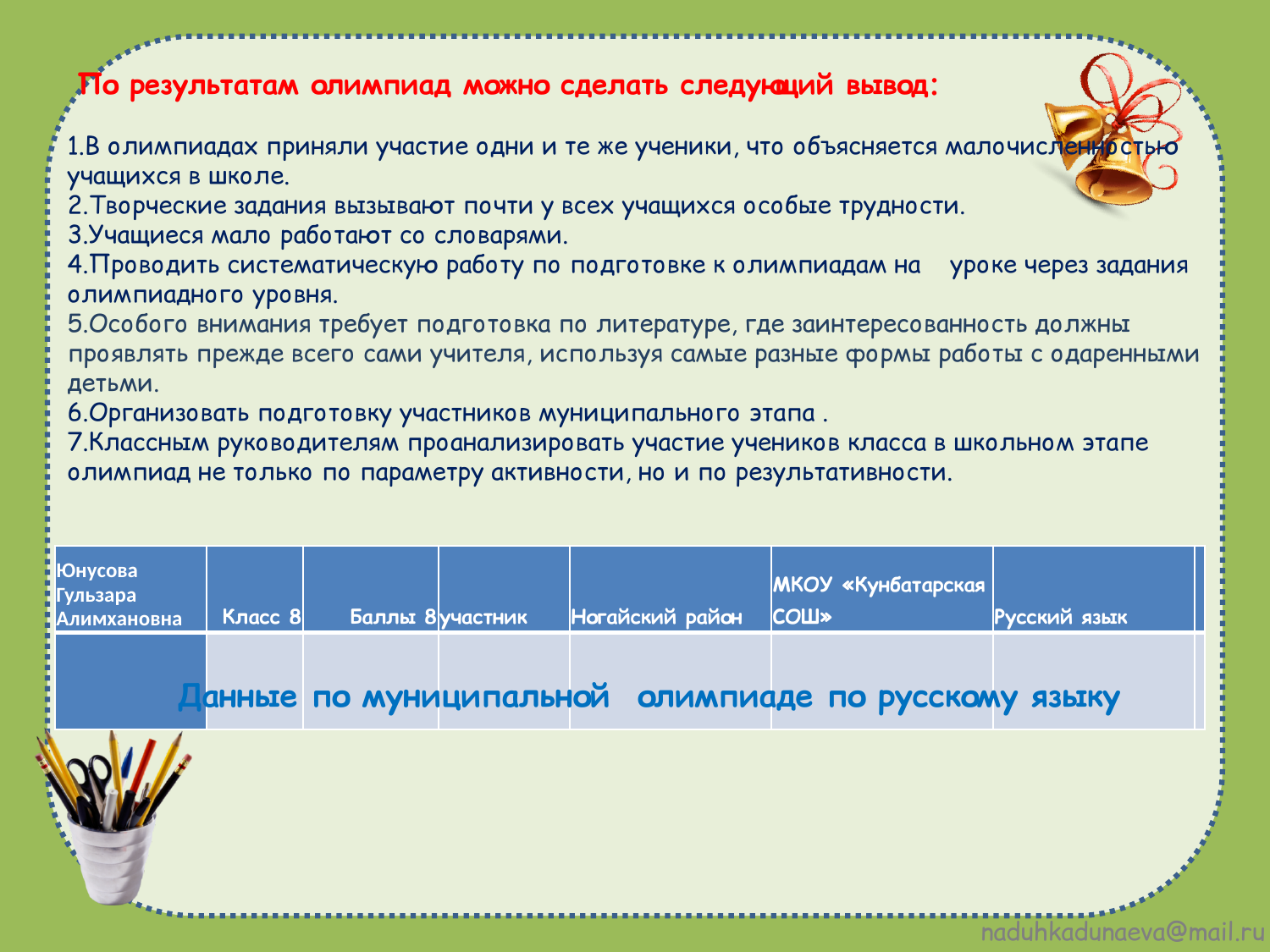

По результатам олимпиад можно сделать следующий вывод:

1.В олимпиадах приняли участие одни и те же ученики, что объясняется малочисленностью учащихся в школе.
2.Творческие задания вызывают почти у всех учащихся особые трудности.
3.Учащиеся мало работают со словарями.
4.Проводить систематическую работу по подготовке к олимпиадам на    уроке через задания олимпиадного уровня.
5.Особого внимания требует подготовка по литературе, где заинтересованность должны проявлять прежде всего сами учителя, используя самые разные формы работы с одаренными детьми.
6.Организовать подготовку участников муниципального этапа .
7.Классным руководителям проанализировать участие учеников класса в школьном этапе олимпиад не только по параметру активности, но и по результативности.

        Данные по муниципальной  олимпиаде по русскому языку

.

| Юнусова Гульзара Алимхановна | Класс 8 | Баллы 8 | участник | Ногайский район | МКОУ «Кунбатарская СОШ» | Русский язык |  |
| --- | --- | --- | --- | --- | --- | --- | --- |
|  |  |  |  |  |  |  |  |